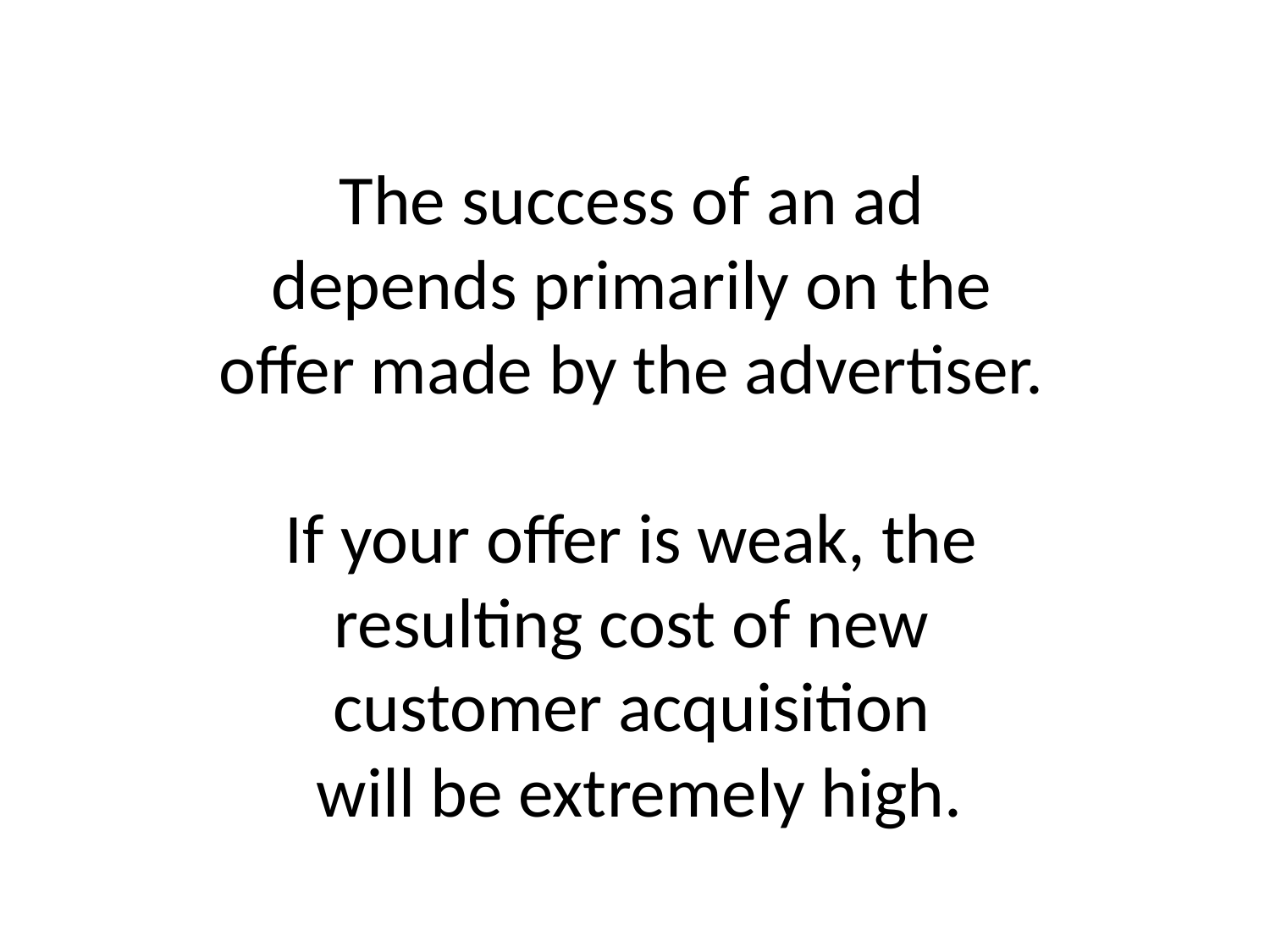

The success of an ad
depends primarily on the
offer made by the advertiser.

If your offer is weak, the
resulting cost of new
customer acquisition
will be extremely high.